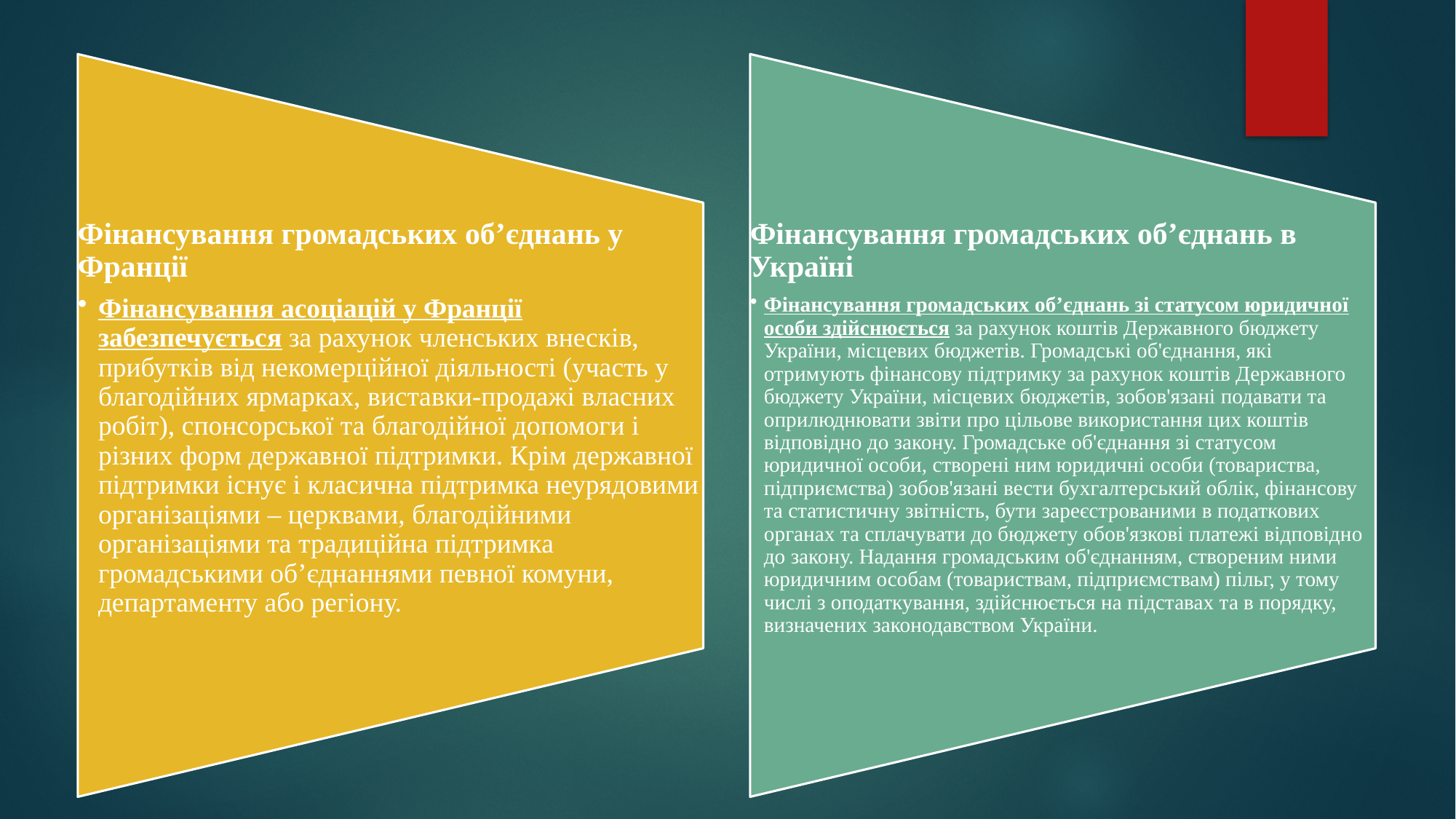

Фінансування громадських об’єднань у Франції
Фінансування асоціацій у Франції забезпечується за рахунок членських внесків, прибутків від некомерційної діяльності (участь у благодійних ярмарках, виставки-продажі власних робіт), спонсорської та благодійної допомоги і різних форм державної підтримки. Крім державної підтримки існує і класична підтримка неурядовими організаціями – церквами, благодійними організаціями та традиційна підтримка громадськими об’єднаннями певної комуни, департаменту або регіону.
Фінансування громадських об’єднань в Україні
Фінансування громадських об’єднань зі статусом юридичної особи здійснюється за рахунок коштів Державного бюджету України, місцевих бюджетів. Громадські об'єднання, які отримують фінансову підтримку за рахунок коштів Державного бюджету України, місцевих бюджетів, зобов'язані подавати та оприлюднювати звіти про цільове використання цих коштів відповідно до закону. Громадське об'єднання зі статусом юридичної особи, створені ним юридичні особи (товариства, підприємства) зобов'язані вести бухгалтерський облік, фінансову та статистичну звітність, бути зареєстрованими в податкових органах та сплачувати до бюджету обов'язкові платежі відповідно до закону. Надання громадським об'єднанням, створеним ними юридичним особам (товариствам, підприємствам) пільг, у тому числі з оподаткування, здійснюється на підставах та в порядку, визначених законодавством України.